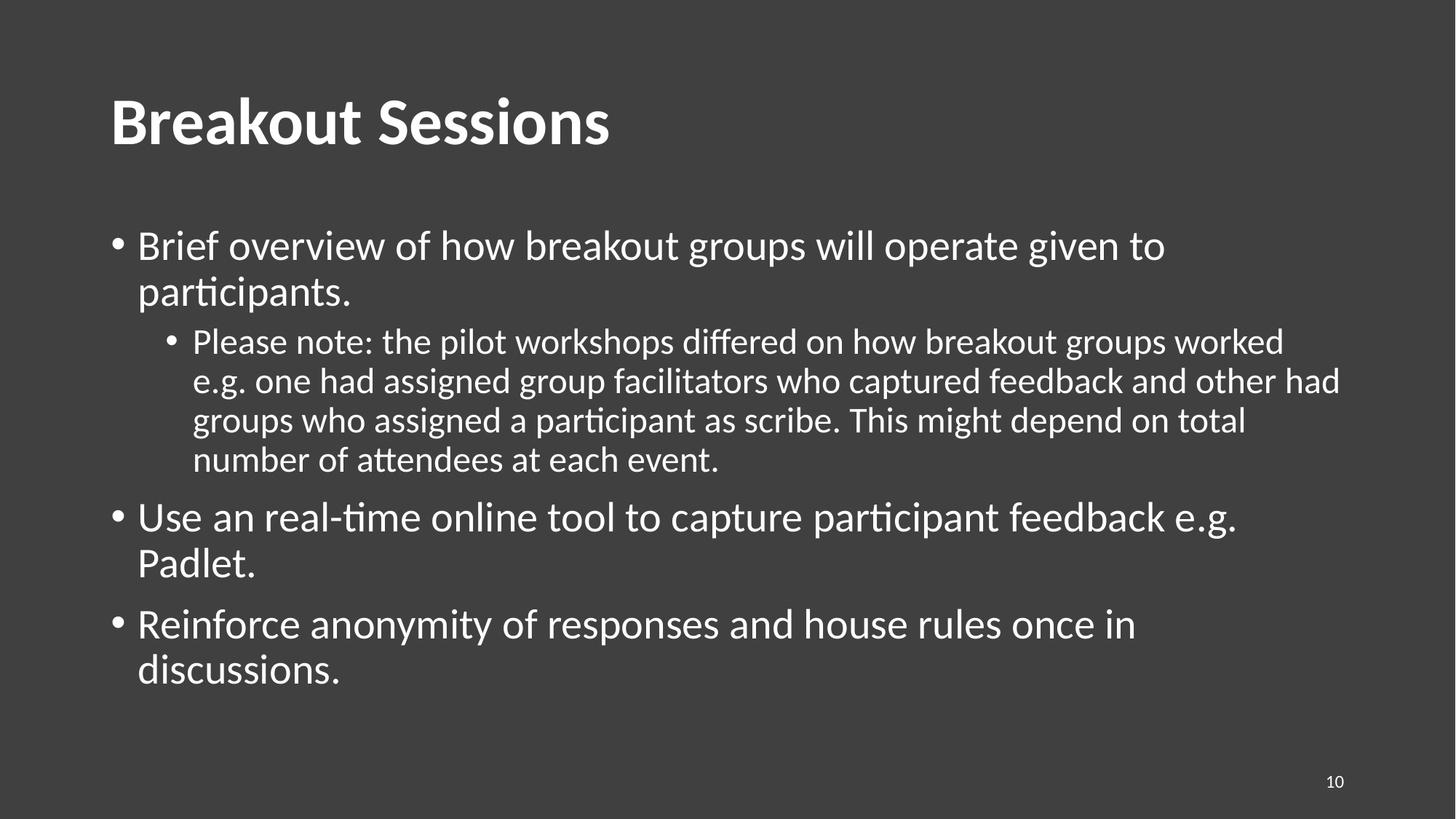

# Breakout Sessions
Brief overview of how breakout groups will operate given to participants.
Please note: the pilot workshops differed on how breakout groups worked e.g. one had assigned group facilitators who captured feedback and other had groups who assigned a participant as scribe. This might depend on total number of attendees at each event.
Use an real-time online tool to capture participant feedback e.g. Padlet.
Reinforce anonymity of responses and house rules once in discussions.

10